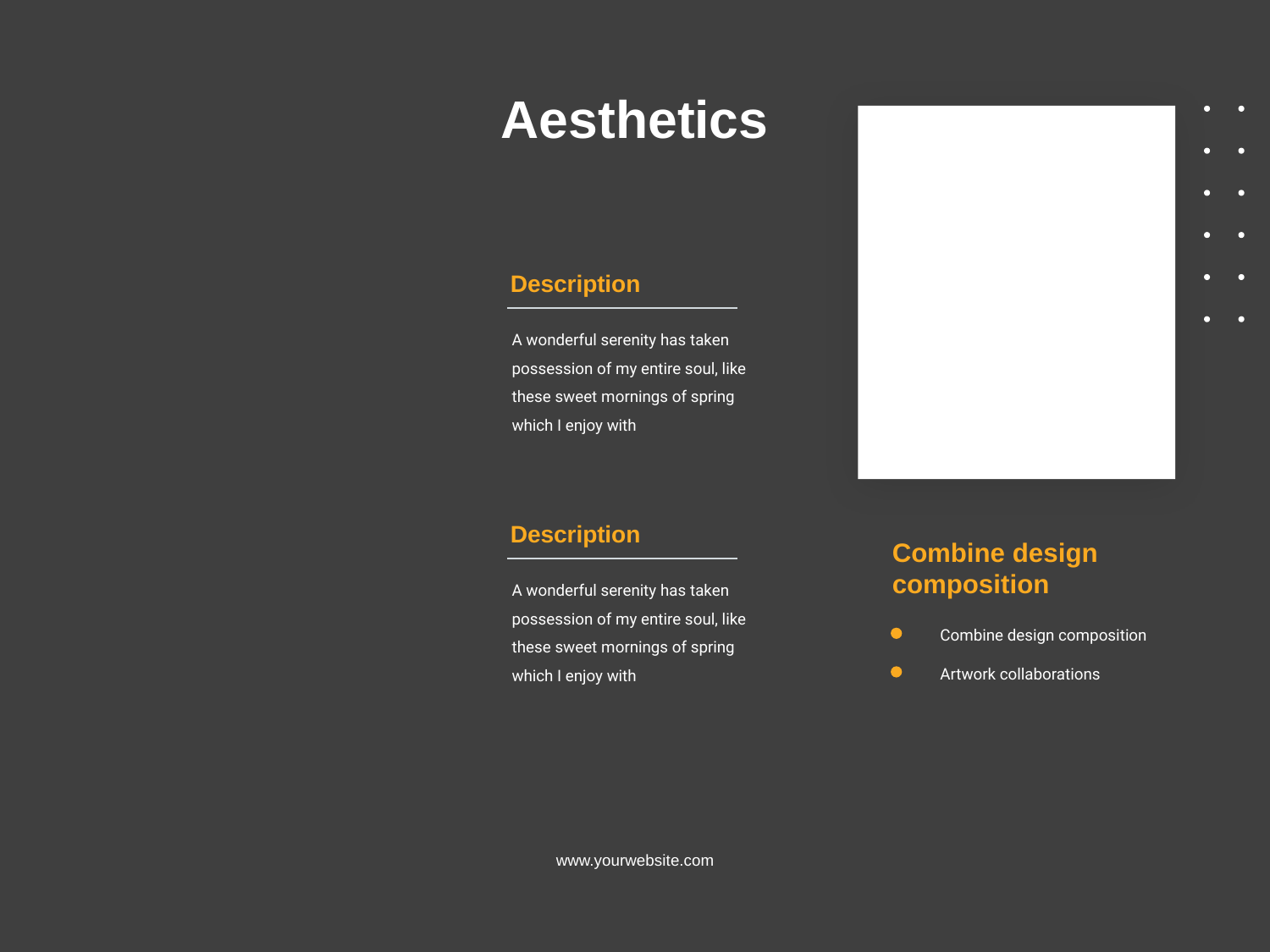

Aesthetics

Description
A wonderful serenity has taken possession of my entire soul, like these sweet mornings of spring which I enjoy with
Description
Combine design composition
A wonderful serenity has taken possession of my entire soul, like these sweet mornings of spring which I enjoy with
Combine design composition

Artwork collaborations

www.yourwebsite.com